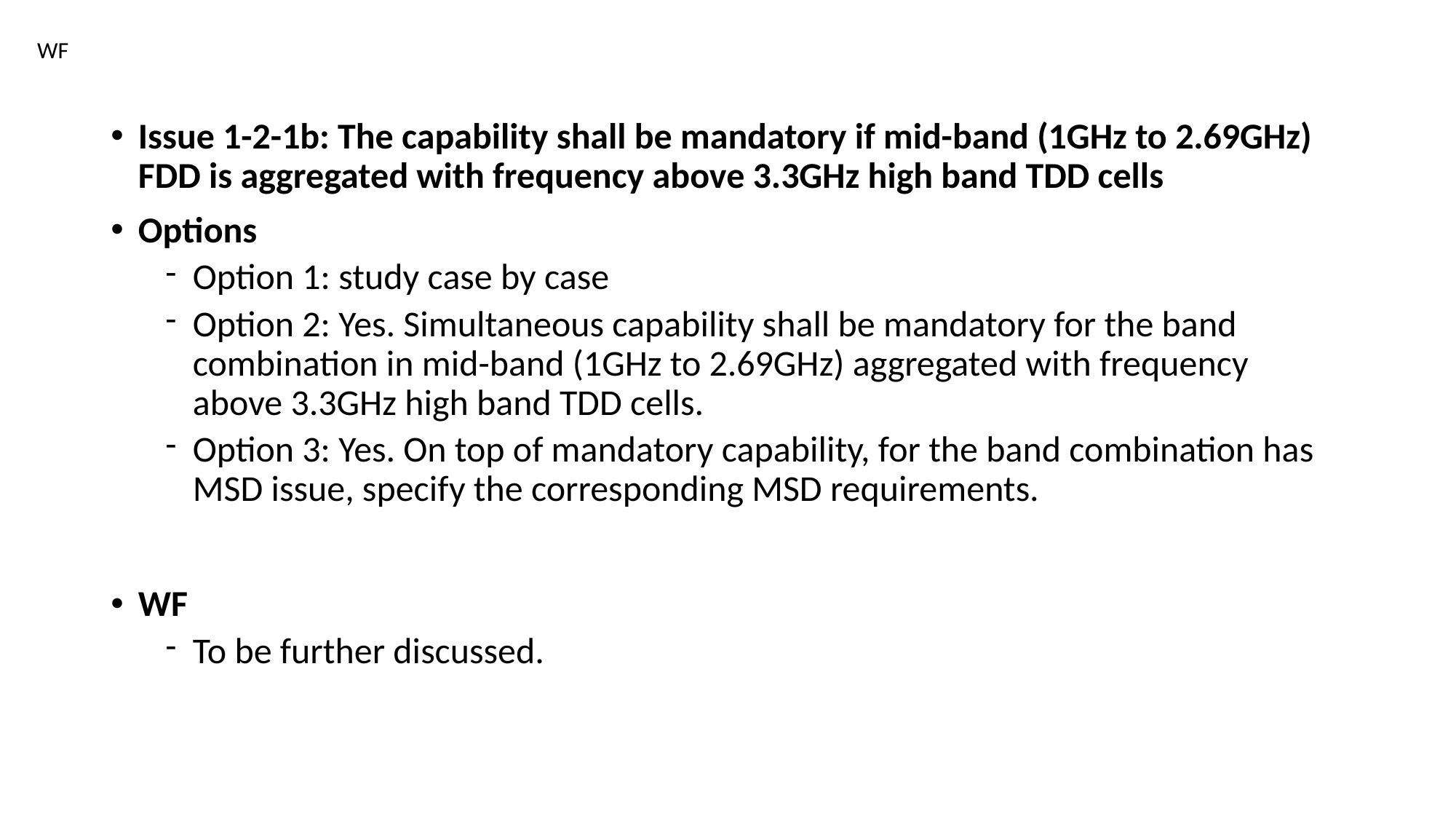

# WF
Issue 1-2-1b: The capability shall be mandatory if mid-band (1GHz to 2.69GHz) FDD is aggregated with frequency above 3.3GHz high band TDD cells
Options
Option 1: study case by case
Option 2: Yes. Simultaneous capability shall be mandatory for the band combination in mid-band (1GHz to 2.69GHz) aggregated with frequency above 3.3GHz high band TDD cells.
Option 3: Yes. On top of mandatory capability, for the band combination has MSD issue, specify the corresponding MSD requirements.

WF
To be further discussed.